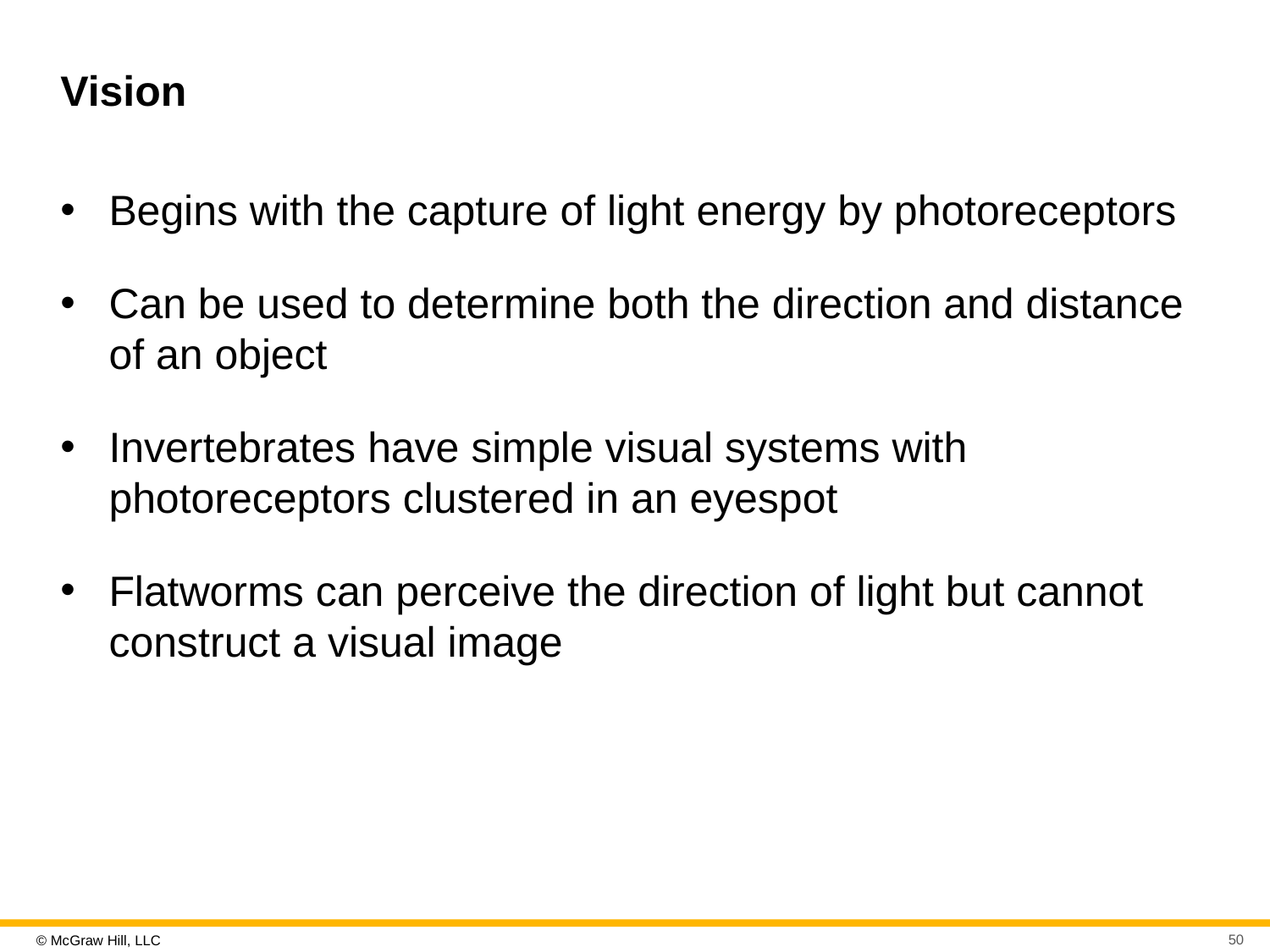

# Vision
Begins with the capture of light energy by photoreceptors
Can be used to determine both the direction and distance of an object
Invertebrates have simple visual systems with photoreceptors clustered in an eyespot
Flatworms can perceive the direction of light but cannot construct a visual image
50